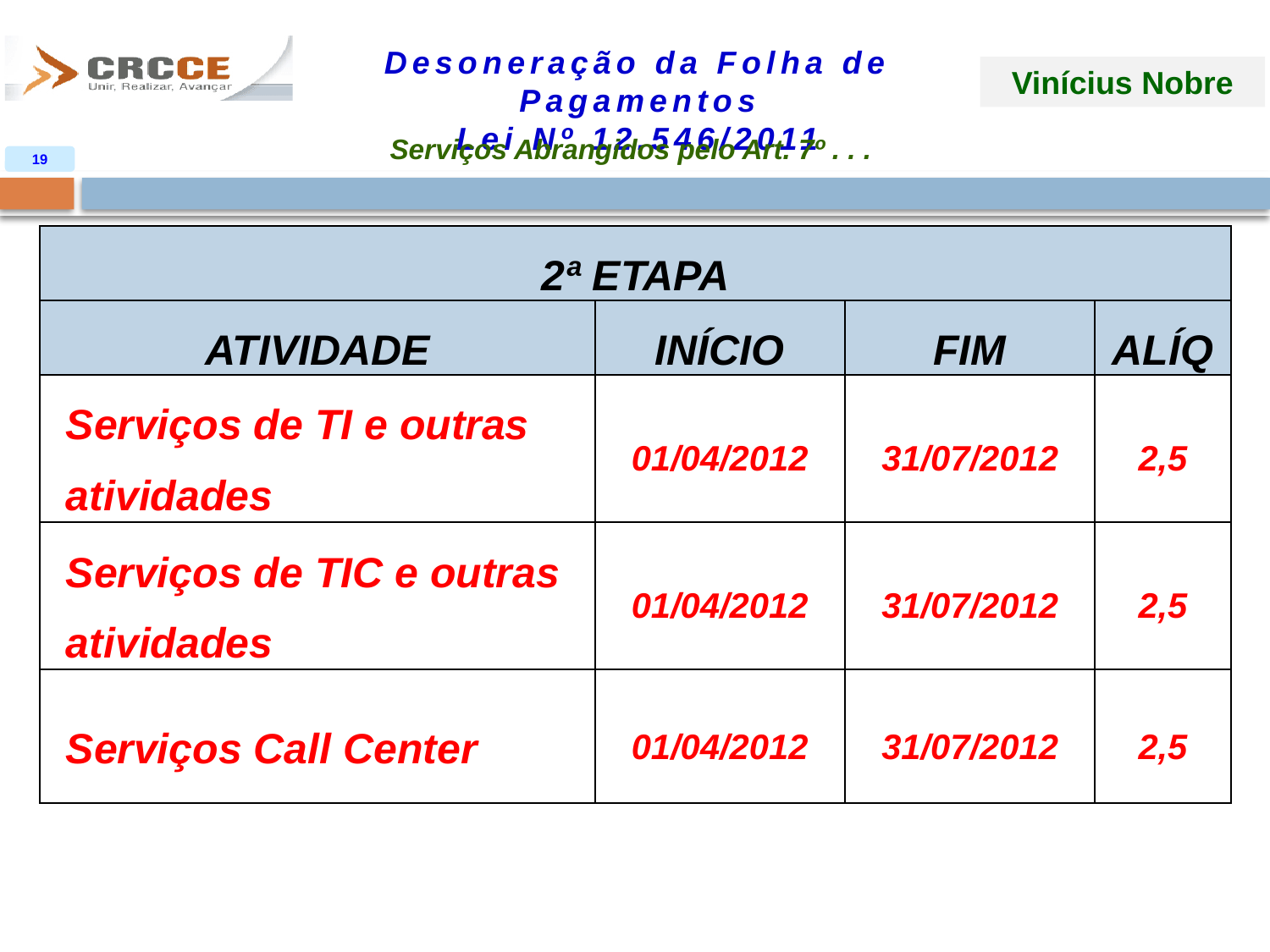

Serviços Abrangidos pelo Art. 7º . . .
19
| 2ª ETAPA |  |  |  |
| --- | --- | --- | --- |
| ATIVIDADE | INÍCIO | FIM | ALÍQ |
| Serviços de TI e outras atividades | 01/04/2012 | 31/07/2012 | 2,5 |
| Serviços de TIC e outras atividades | 01/04/2012 | 31/07/2012 | 2,5 |
| Serviços Call Center | 01/04/2012 | 31/07/2012 | 2,5 |